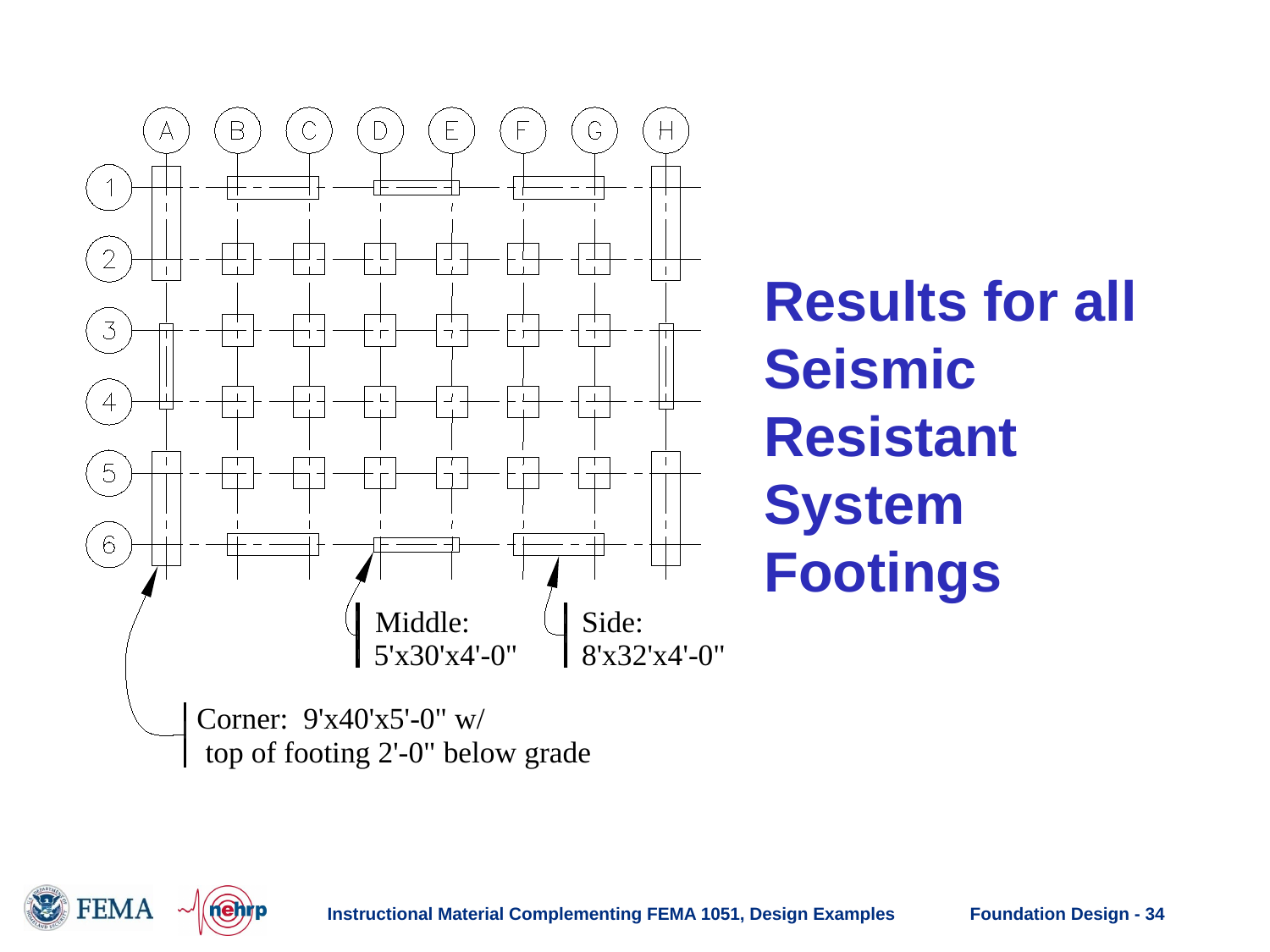

Middle:
Side:

5'x30'x4'-0"
8'x32'x4'-0"
Corner:  9'x40'x5'-0" w/

top of footing 2'-0" below grade
# Results for all Seismic Resistant System Footings
Instructional Material Complementing FEMA 1051, Design Examples
Foundation Design - 34